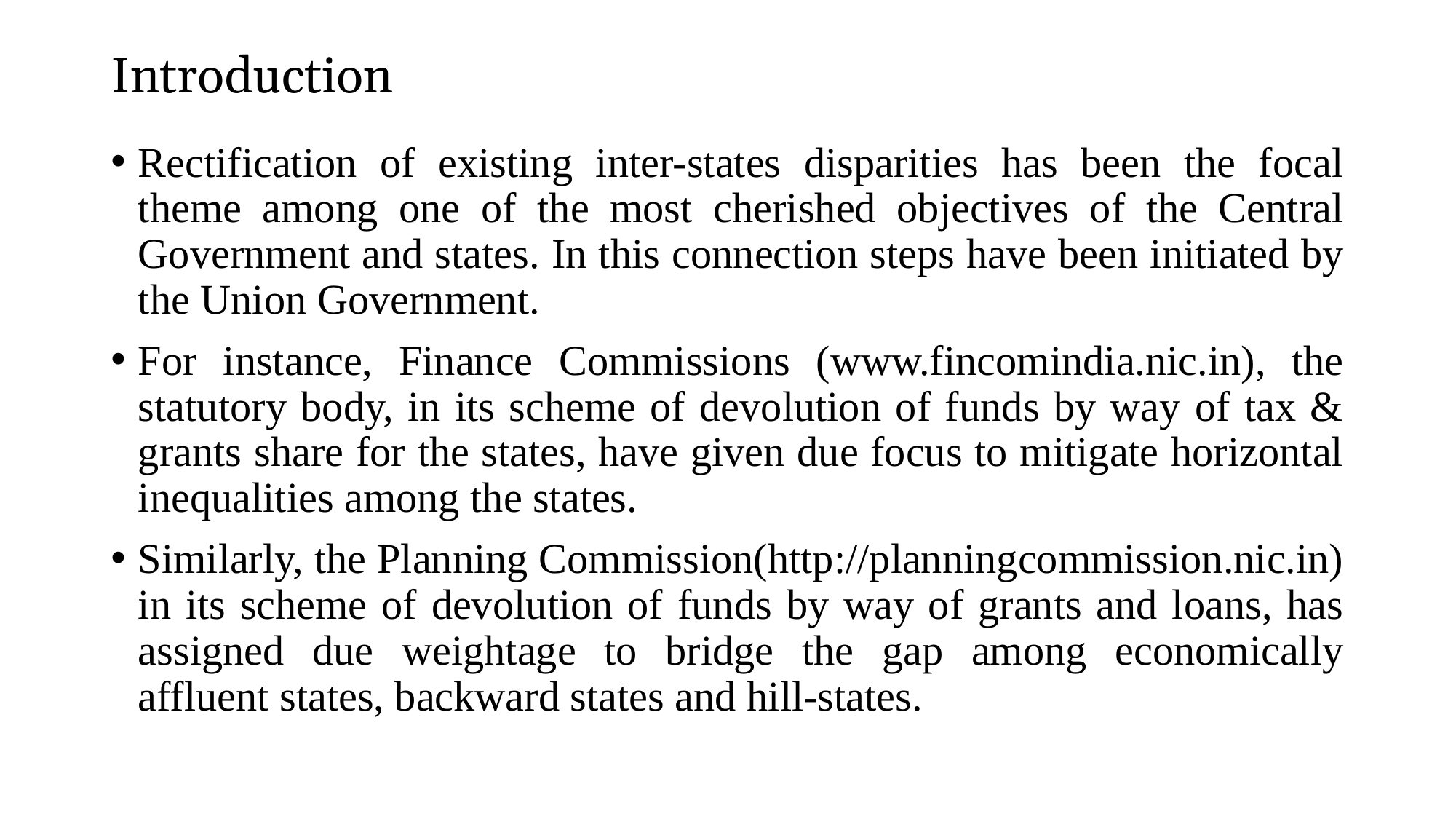

# Introduction
Rectification of existing inter-states disparities has been the focal theme among one of the most cherished objectives of the Central Government and states. In this connection steps have been initiated by the Union Government.
For instance, Finance Commissions (www.fincomindia.nic.in), the statutory body, in its scheme of devolution of funds by way of tax & grants share for the states, have given due focus to mitigate horizontal inequalities among the states.
Similarly, the Planning Commission(http://planningcommission.nic.in) in its scheme of devolution of funds by way of grants and loans, has assigned due weightage to bridge the gap among economically affluent states, backward states and hill-states.